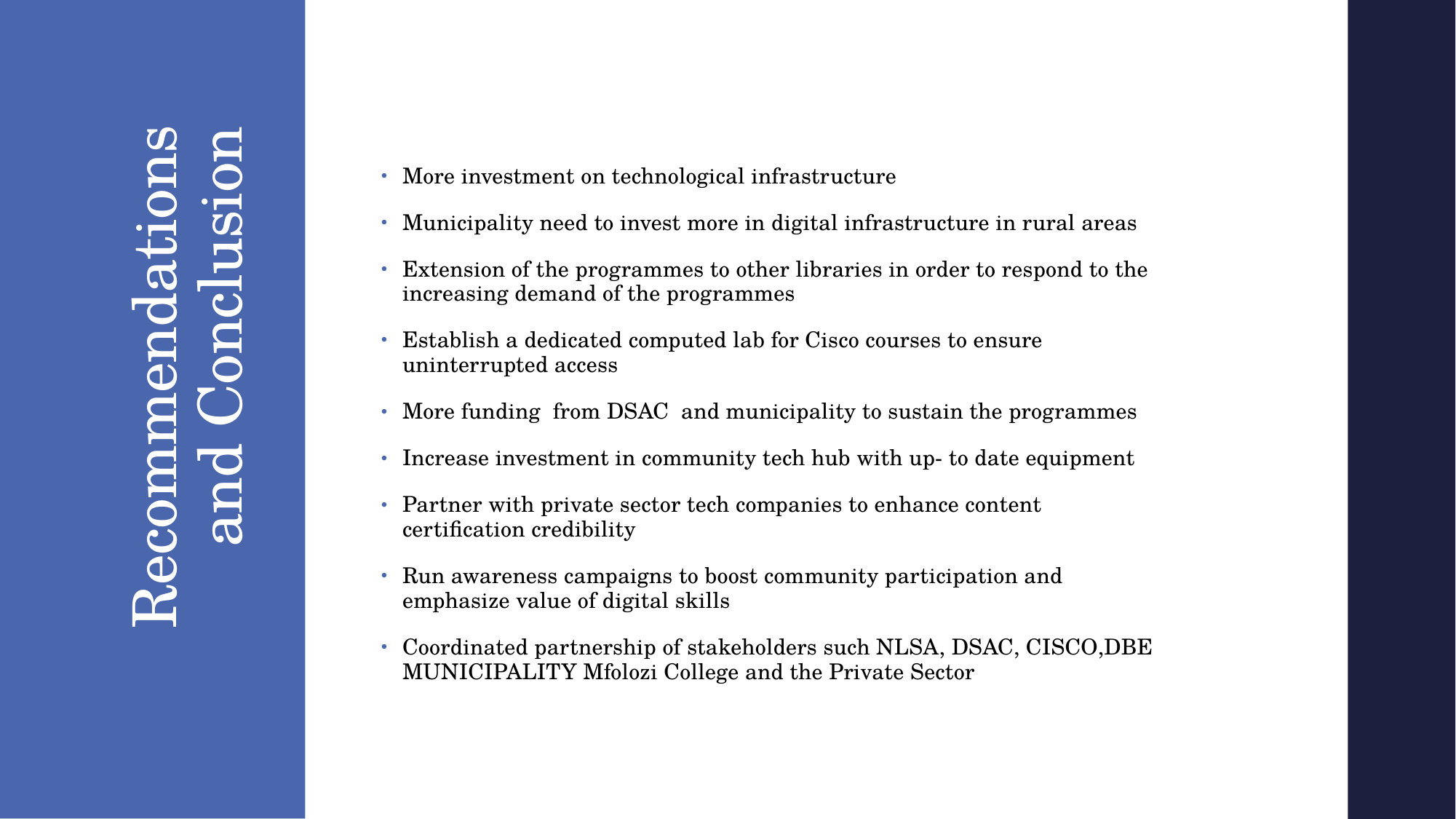

More investment on technological infrastructure
Municipality need to invest more in digital infrastructure in rural areas
Extension of the programmes to other libraries in order to respond to the increasing demand of the programmes
Establish a dedicated computed lab for Cisco courses to ensure uninterrupted access
More funding  from DSAC  and municipality to sustain the programmes
Increase investment in community tech hub with up- to date equipment
Partner with private sector tech companies to enhance content certification credibility
Run awareness campaigns to boost community participation and emphasize value of digital skills
Coordinated partnership of stakeholders such NLSA, DSAC, CISCO,DBE MUNICIPALITY Mfolozi College and the Private Sector
# Recommendations and Conclusion